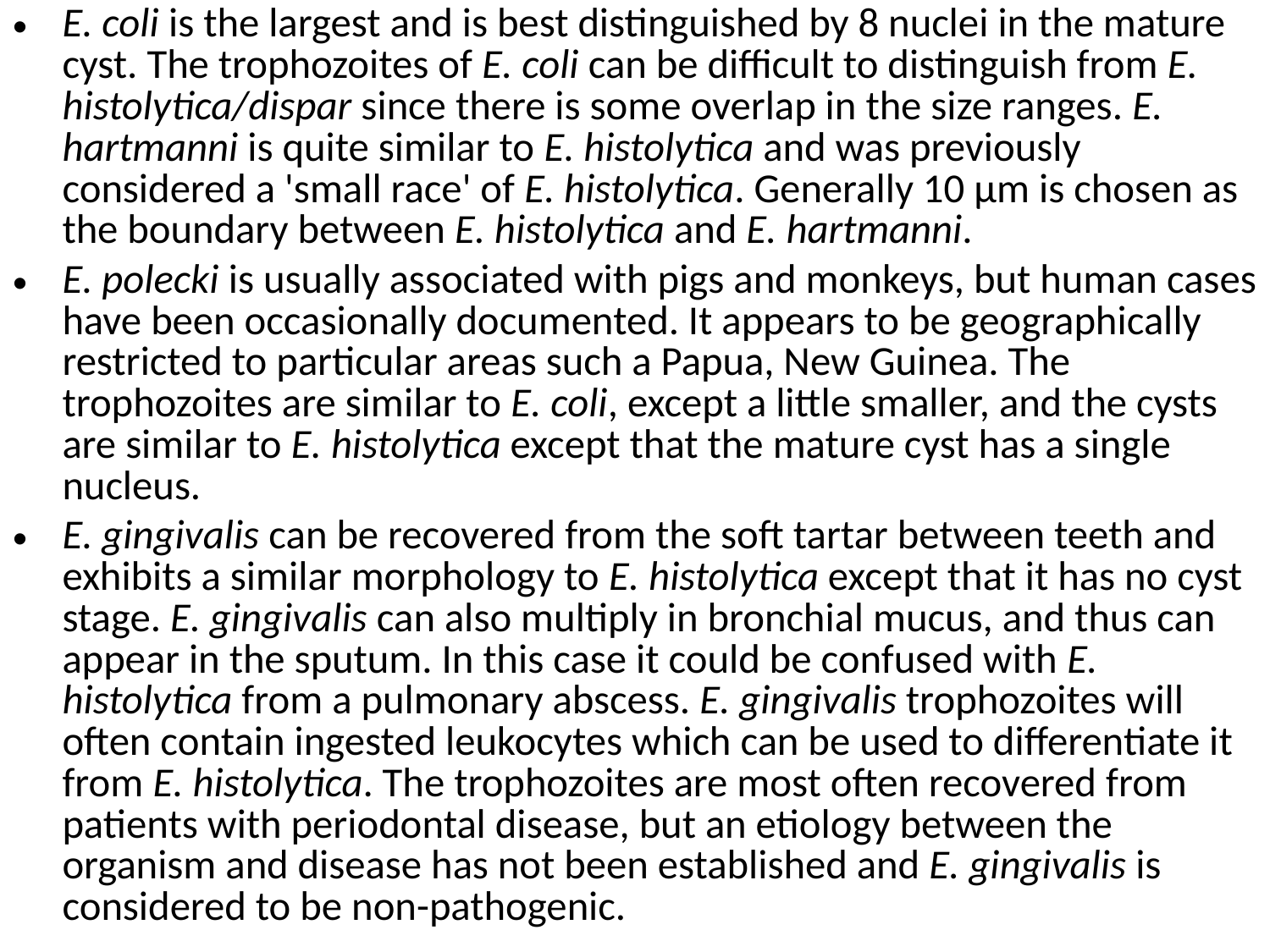

E. coli is the largest and is best distinguished by 8 nuclei in the mature cyst. The trophozoites of E. coli can be difficult to distinguish from E. histolytica/dispar since there is some overlap in the size ranges. E. hartmanni is quite similar to E. histolytica and was previously considered a 'small race' of E. histolytica. Generally 10 µm is chosen as the boundary between E. histolytica and E. hartmanni.
E. polecki is usually associated with pigs and monkeys, but human cases have been occasionally documented. It appears to be geographically restricted to particular areas such a Papua, New Guinea. The trophozoites are similar to E. coli, except a little smaller, and the cysts are similar to E. histolytica except that the mature cyst has a single nucleus.
E. gingivalis can be recovered from the soft tartar between teeth and exhibits a similar morphology to E. histolytica except that it has no cyst stage. E. gingivalis can also multiply in bronchial mucus, and thus can appear in the sputum. In this case it could be confused with E. histolytica from a pulmonary abscess. E. gingivalis trophozoites will often contain ingested leukocytes which can be used to differentiate it from E. histolytica. The trophozoites are most often recovered from patients with periodontal disease, but an etiology between the organism and disease has not been established and E. gingivalis is considered to be non-pathogenic.